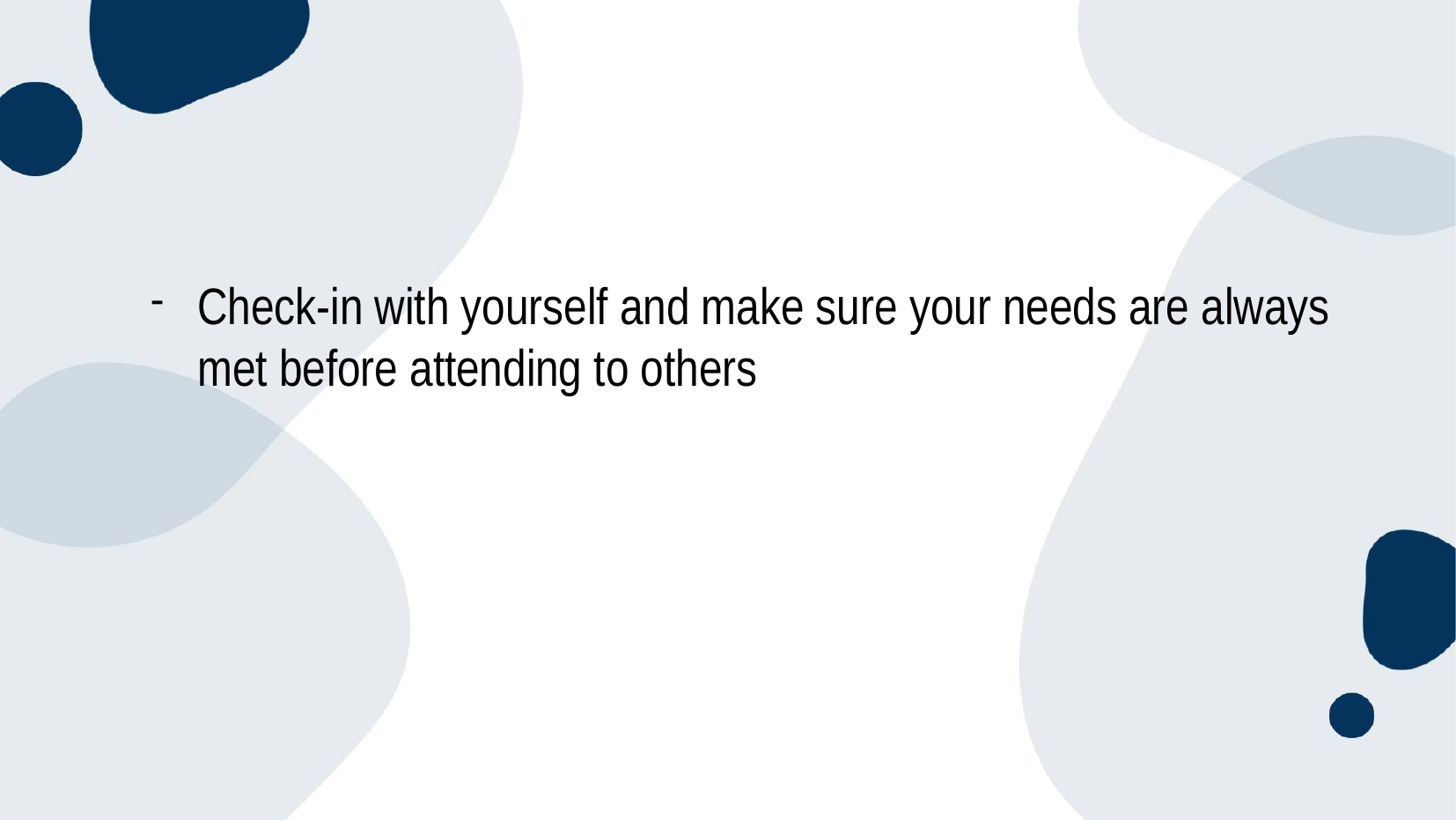

Check-in with yourself and make sure your needs are always met before attending to others